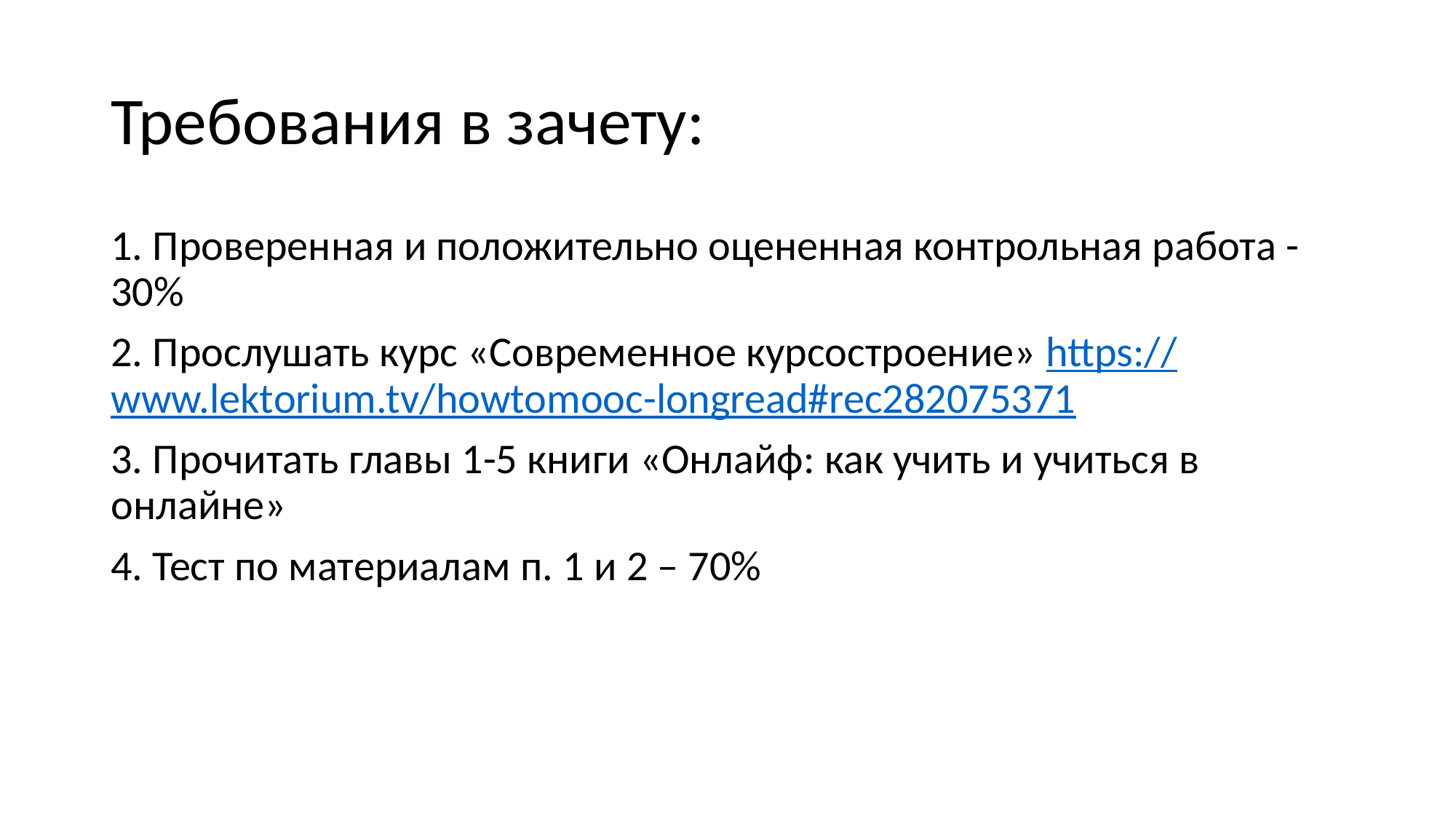

# Требования в зачету:
1. Проверенная и положительно оцененная контрольная работа - 30%
2. Прослушать курс «Современное курсостроение» https://www.lektorium.tv/howtomooc-longread#rec282075371
3. Прочитать главы 1-5 книги «Онлайф: как учить и учиться в онлайне»
4. Тест по материалам п. 1 и 2 – 70%